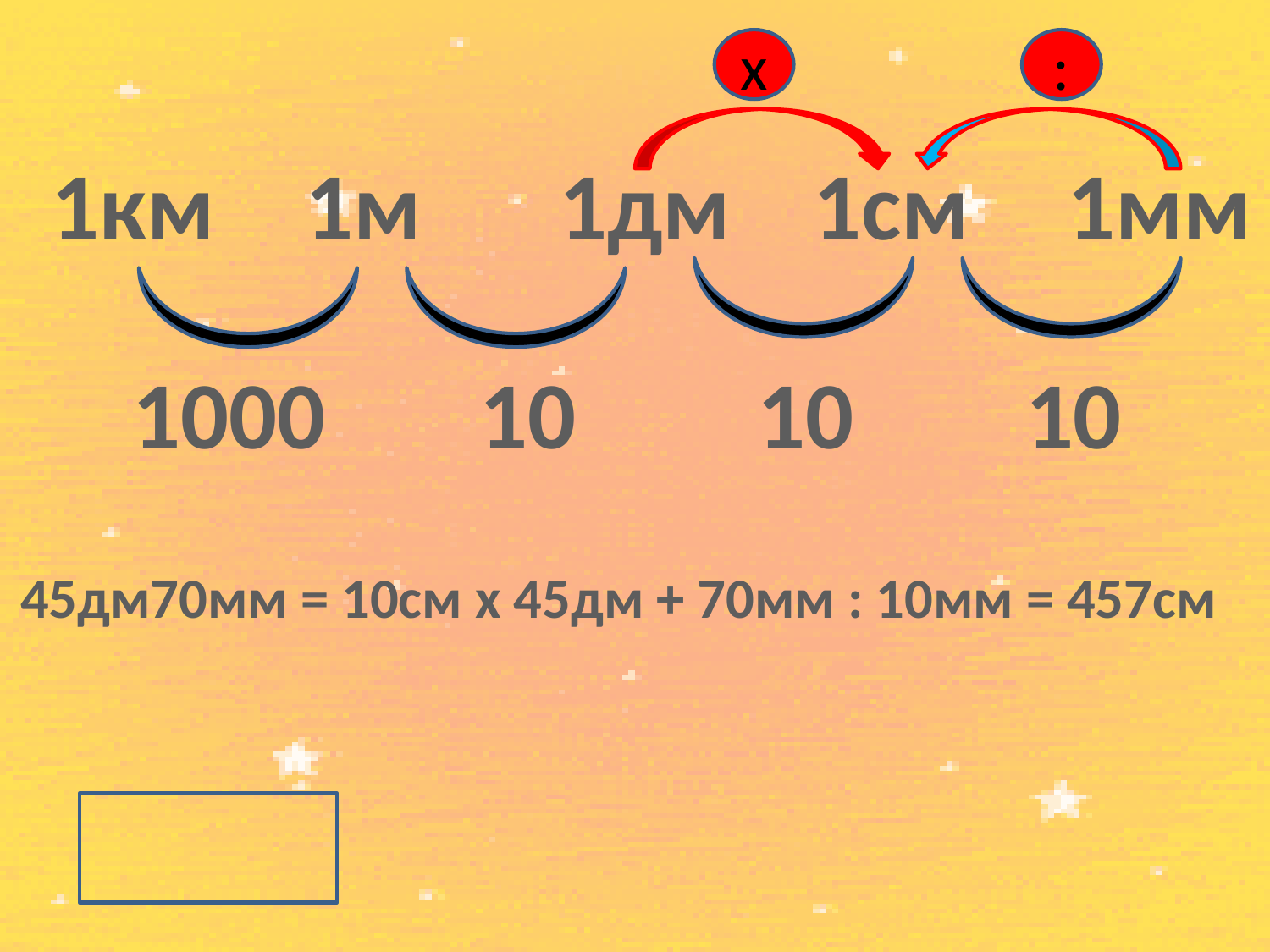

х
:

1км	1м		1дм	1см	1мм

1000
10
10
10
45дм70мм = 10см х 45дм + 70мм : 10мм = 457см